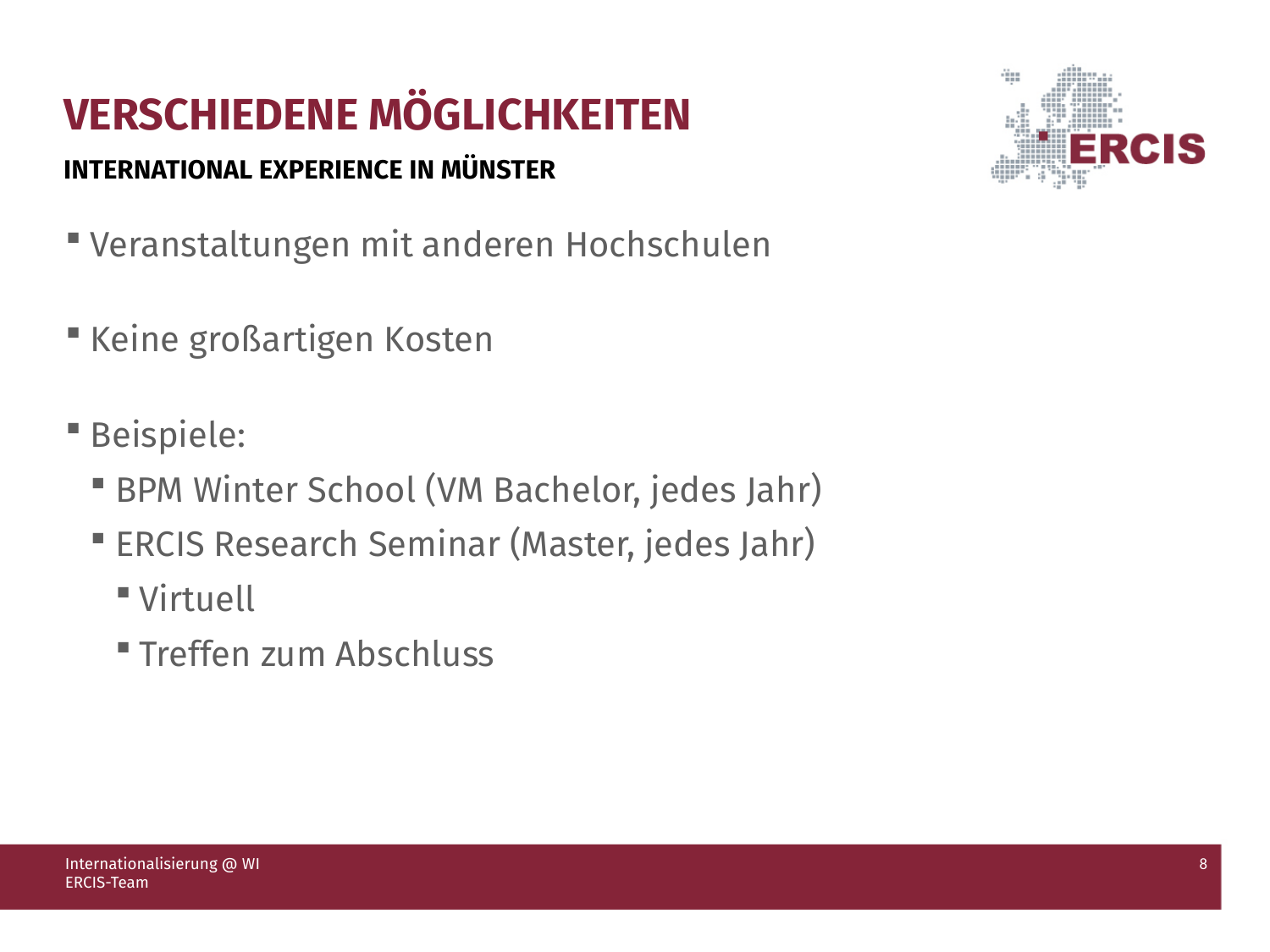

Verschiedene Möglichkeiten
International Experience in Münster
Veranstaltungen mit anderen Hochschulen

Keine großartigen Kosten

Beispiele:
BPM Winter School (VM Bachelor, jedes Jahr)
ERCIS Research Seminar (Master, jedes Jahr)
Virtuell
Treffen zum Abschluss